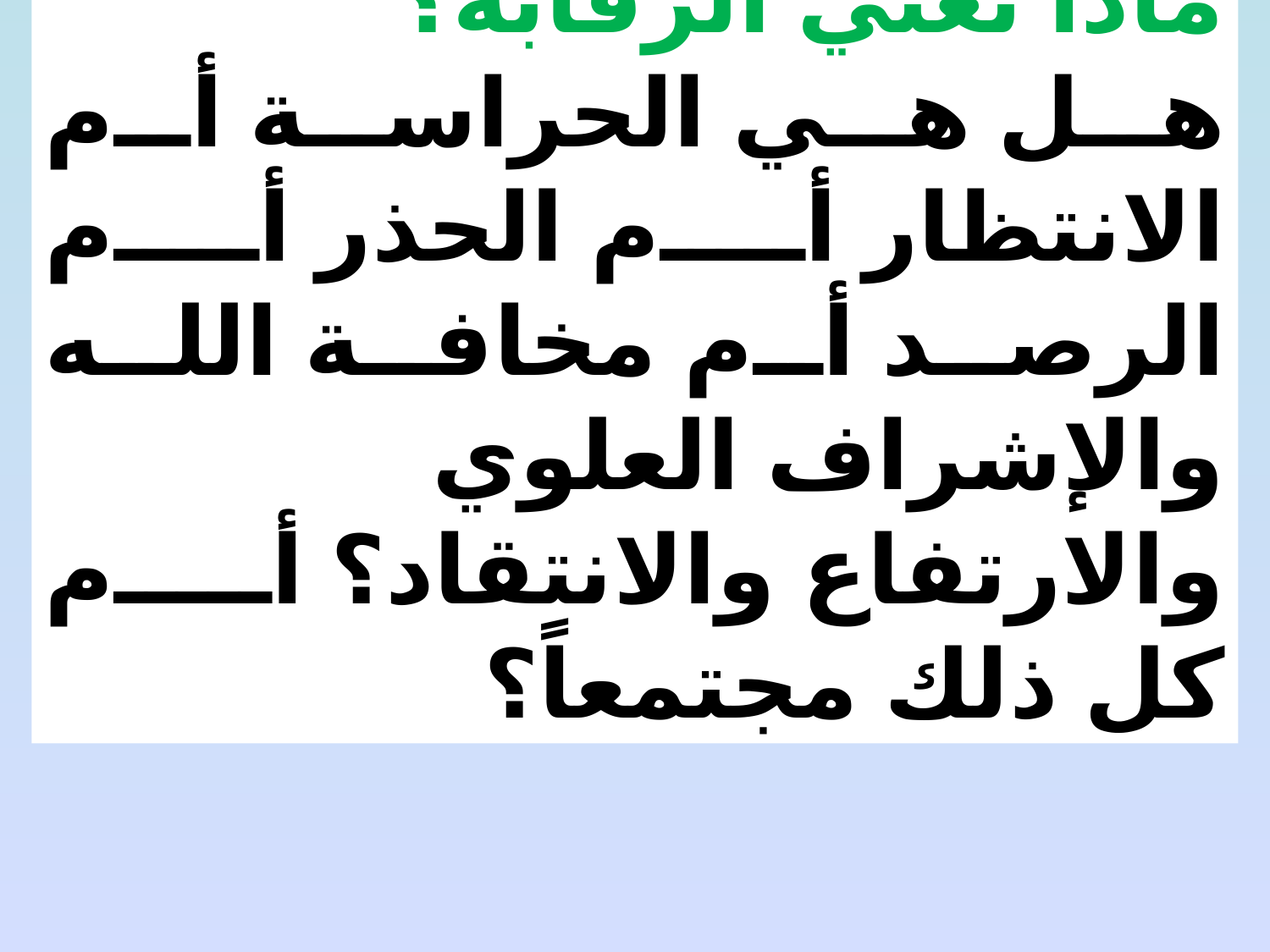

ماذا تعني الرقابة؟
هل هي الحراسة أم الانتظار أم الحذر أم الرصد أم مخافة الله والإشراف العلوي والارتفاع والانتقاد؟ أم كل ذلك مجتمعاً؟